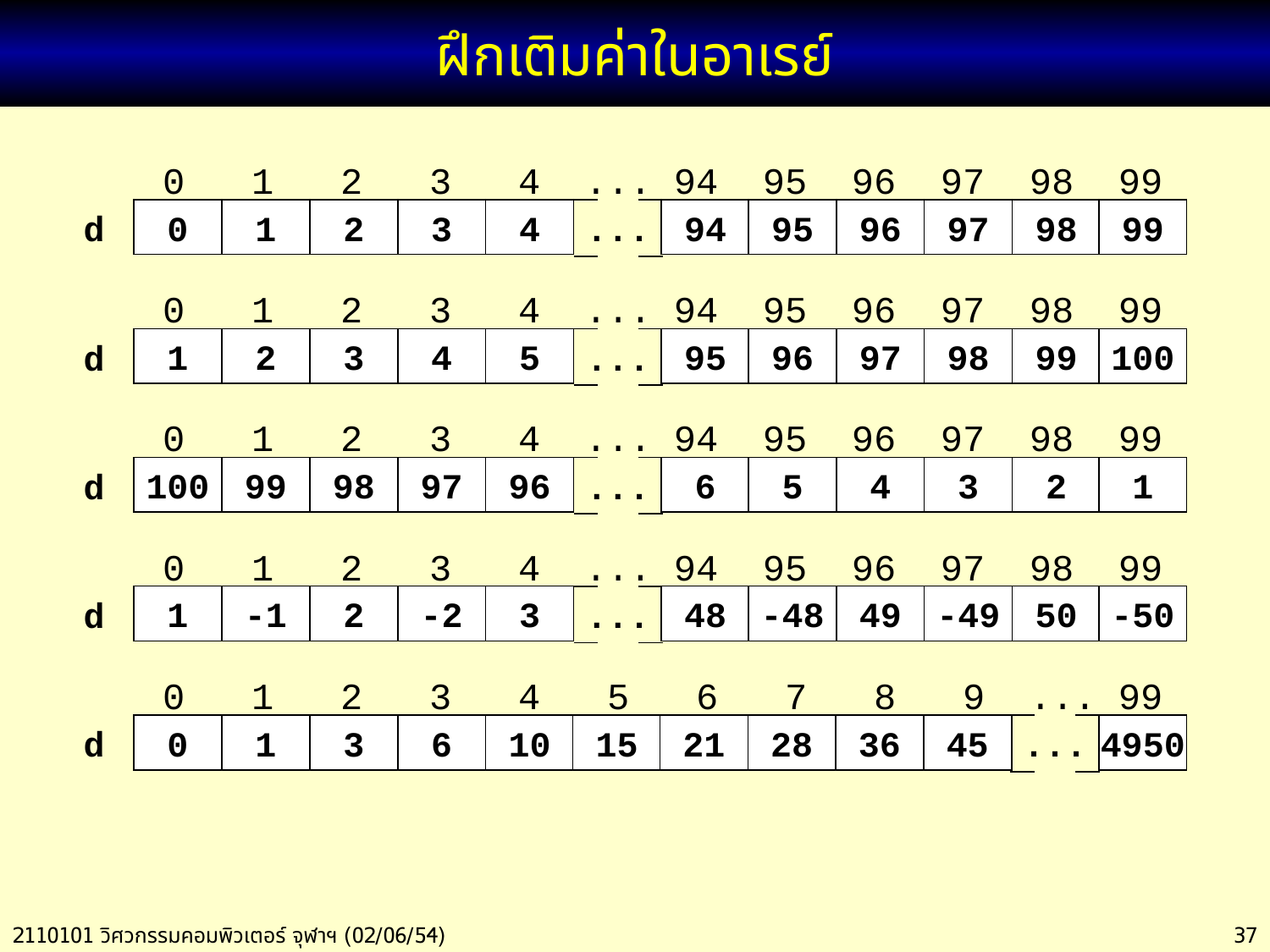

# ฝึกเติมค่าในอาเรย์
 0   1   2   3   4  ... 94  95  96  97  98  99
0
1
2
3
4
94
95
96
97
98
99
...
 d
 0   1   2   3   4  ... 94  95  96  97  98  99
1
2
3
4
5
95
96
97
98
99
100
...
 d
 0   1   2   3   4  ... 94  95  96  97  98  99
100
99
98
97
96
6
5
4
3
2
1
...
 d
 0   1   2   3   4  ... 94  95  96  97  98  99
1
-1
2
-2
3
48
-48
49
-49
50
-50
...
 d
 0   1   2   3   4   5   6   7   8   9  ... 99
0
1
3
6
10
15
21
28
36
45
4950
...
 d